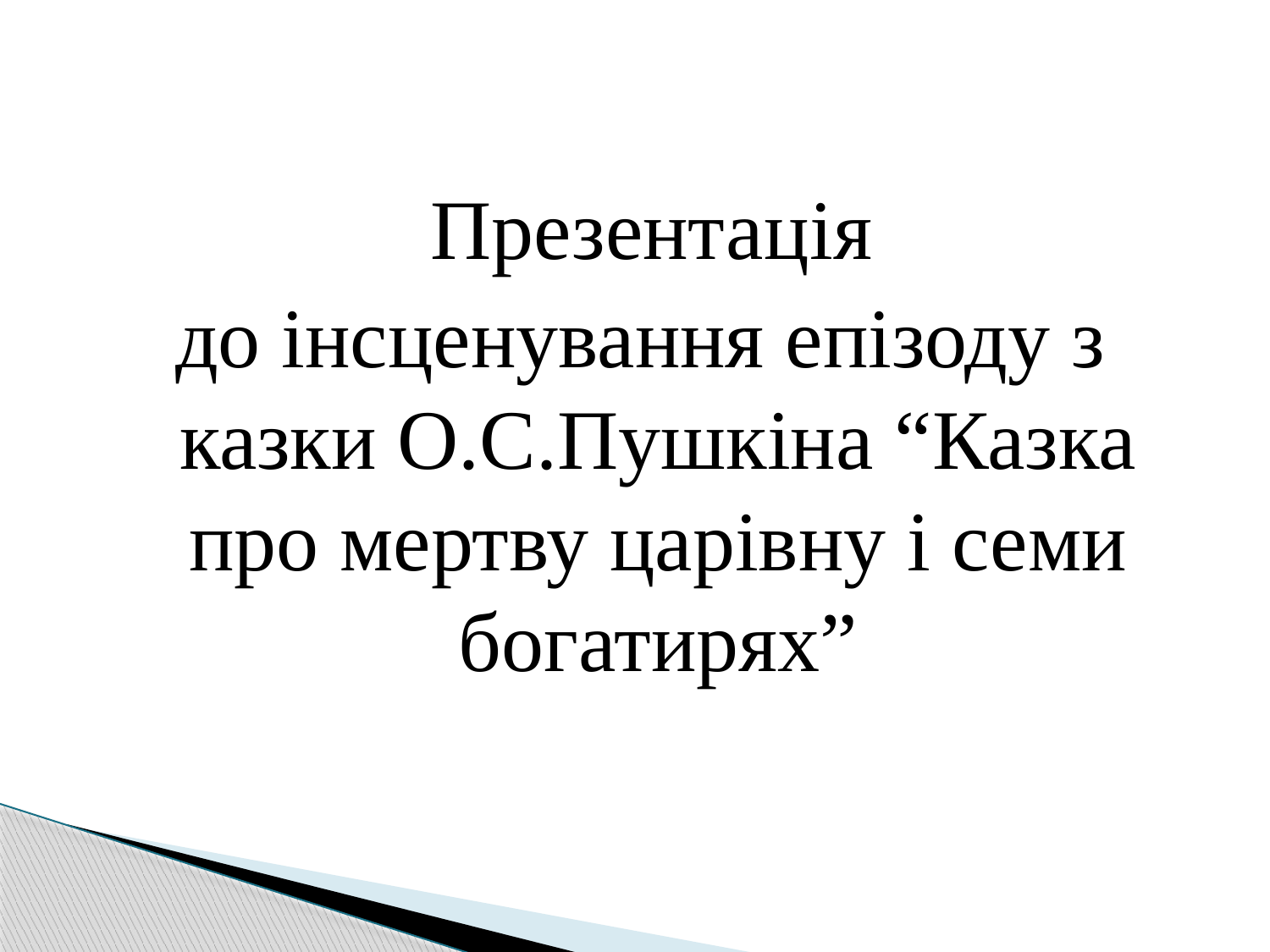

Презентація
до інсценування епізоду з казки О.С.Пушкіна “Казка про мертву царівну і семи богатирях”